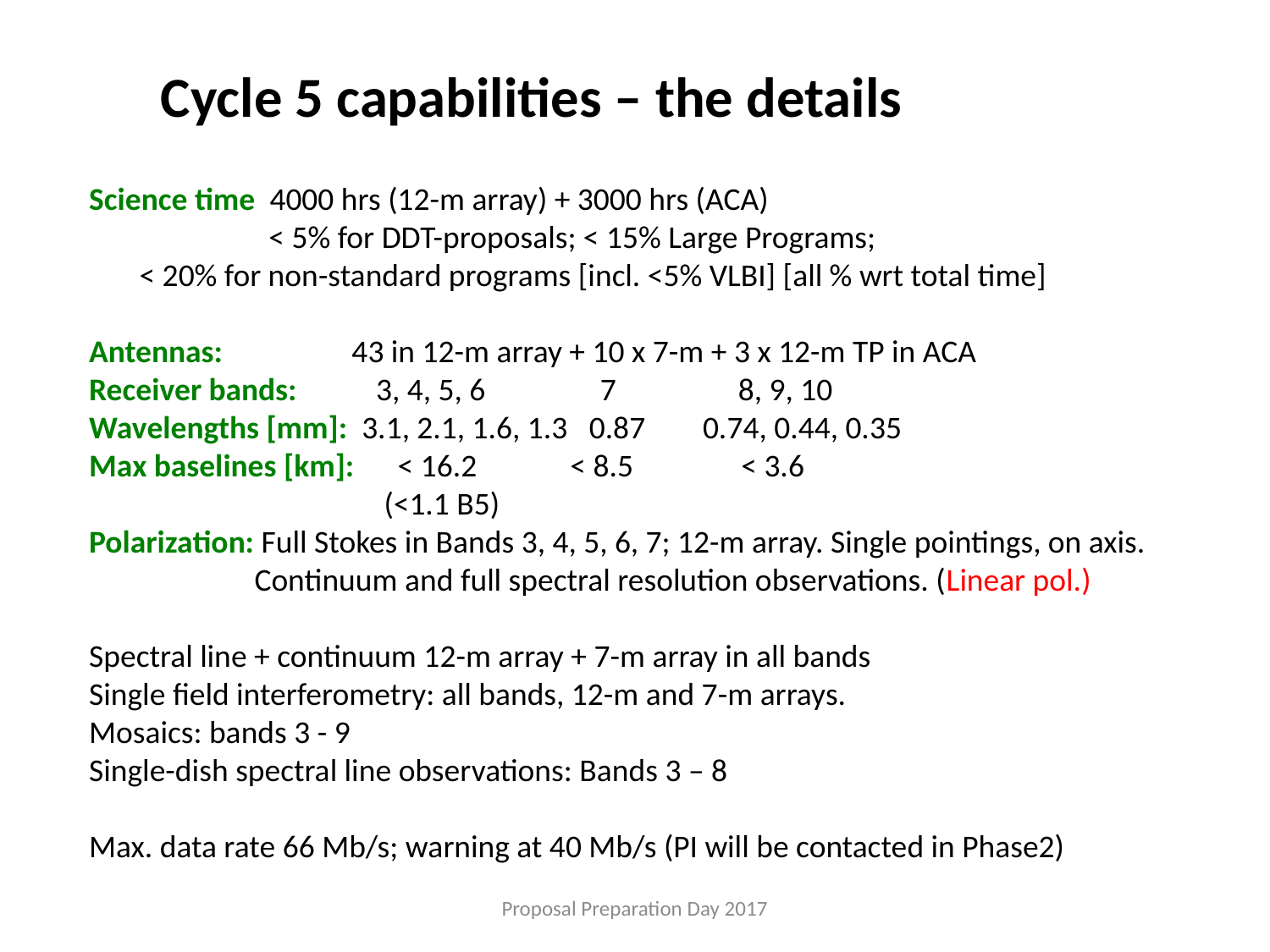

Cycle 5 capabilities – the details
Science time  4000 hrs (12-m array) + 3000 hrs (ACA)
                         < 5% for DDT-proposals; < 15% Large Programs;
       < 20% for non-standard programs [incl. <5% VLBI] [all % wrt total time]

Antennas:                  43 in 12-m array + 10 x 7-m + 3 x 12-m TP in ACA
Receiver bands:           3, 4, 5, 6                7                 8, 9, 10
Wavelengths [mm]:  3.1, 2.1, 1.6, 1.3   0.87        0.74, 0.44, 0.35
Max baselines [km]:      < 16.2             < 8.5               < 3.6
                                         (<1.1 B5)
Polarization: Full Stokes in Bands 3, 4, 5, 6, 7; 12-m array. Single pointings, on axis.
                       Continuum and full spectral resolution observations. (Linear pol.)

Spectral line + continuum 12-m array + 7-m array in all bands
Single field interferometry: all bands, 12-m and 7-m arrays.
Mosaics: bands 3 - 9
Single-dish spectral line observations: Bands 3 – 8

Max. data rate 66 Mb/s; warning at 40 Mb/s (PI will be contacted in Phase2)
Proposal Preparation Day 2017